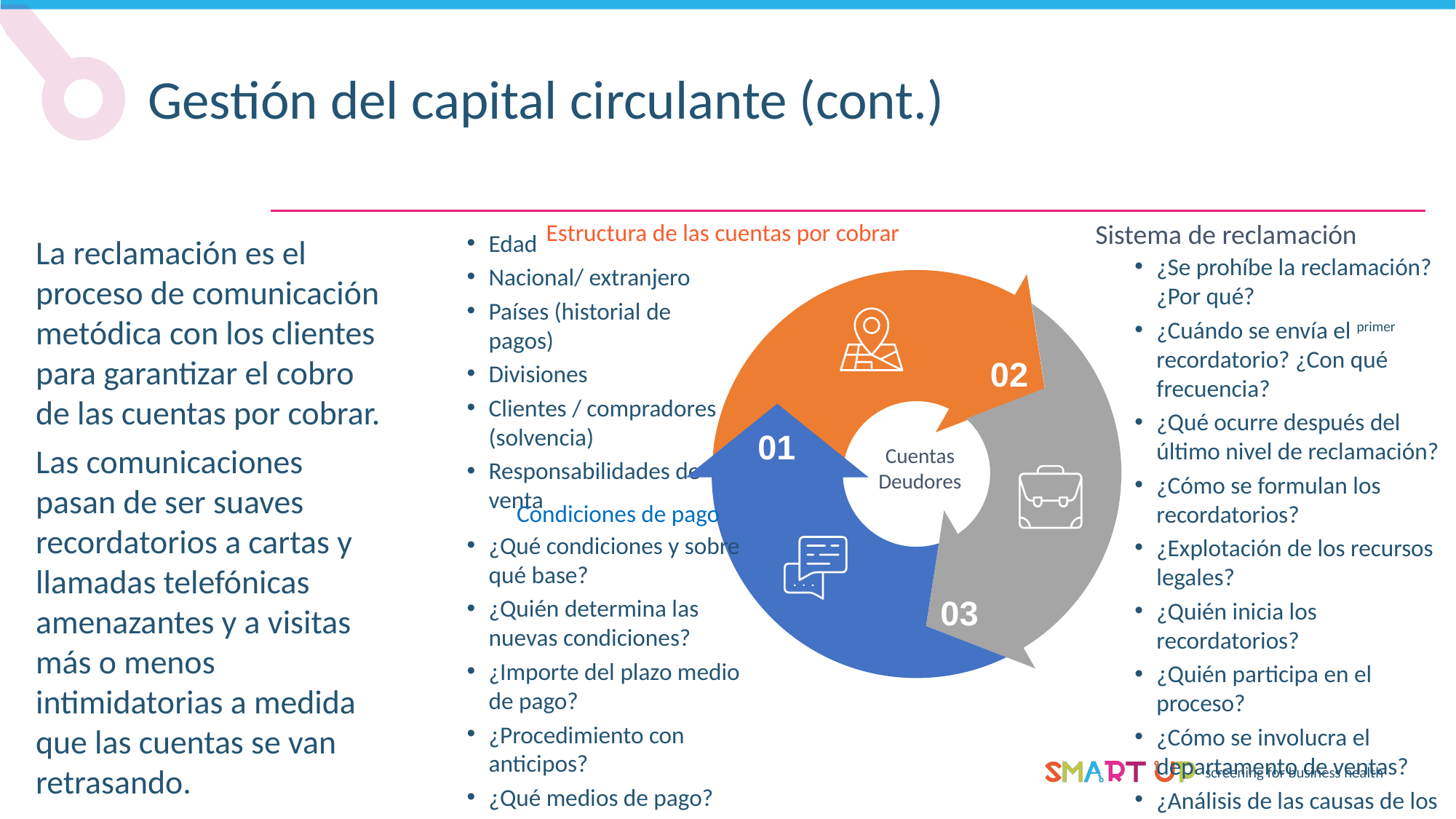

Gestión del capital circulante (cont.)
Estructura de las cuentas por cobrar
Sistema de reclamación
Edad
Nacional/ extranjero
Países (historial de pagos)
Divisiones
Clientes / compradores (solvencia)
Responsabilidades de venta
La reclamación es el proceso de comunicación metódica con los clientes para garantizar el cobro de las cuentas por cobrar.
Las comunicaciones pasan de ser suaves recordatorios a cartas y llamadas telefónicas amenazantes y a visitas más o menos intimidatorias a medida que las cuentas se van retrasando.

¿Se prohíbe la reclamación? ¿Por qué?
¿Cuándo se envía el primer recordatorio? ¿Con qué frecuencia?
¿Qué ocurre después del último nivel de reclamación?
¿Cómo se formulan los recordatorios?
¿Explotación de los recursos legales?
¿Quién inicia los recordatorios?
¿Quién participa en el proceso?
¿Cómo se involucra el departamento de ventas?
¿Análisis de las causas de los créditos vencidos?

02

01
Cuentas
Deudores

Condiciones de pago
¿Qué condiciones y sobre qué base?
¿Quién determina las nuevas condiciones?
¿Importe del plazo medio de pago?
¿Procedimiento con anticipos?
¿Qué medios de pago?

03